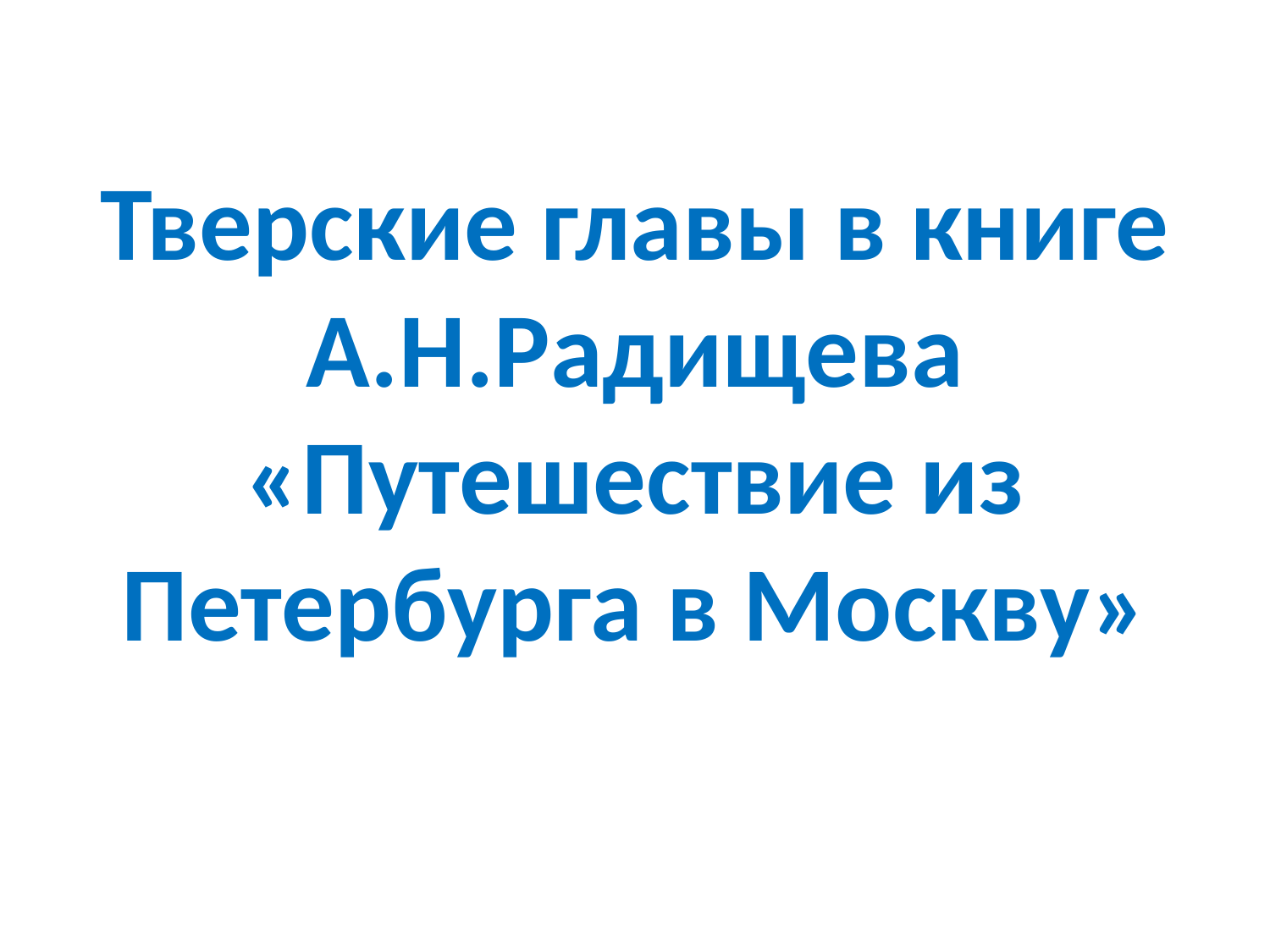

Тверские главы в книге А.Н.Радищева «Путешествие из Петербурга в Москву»